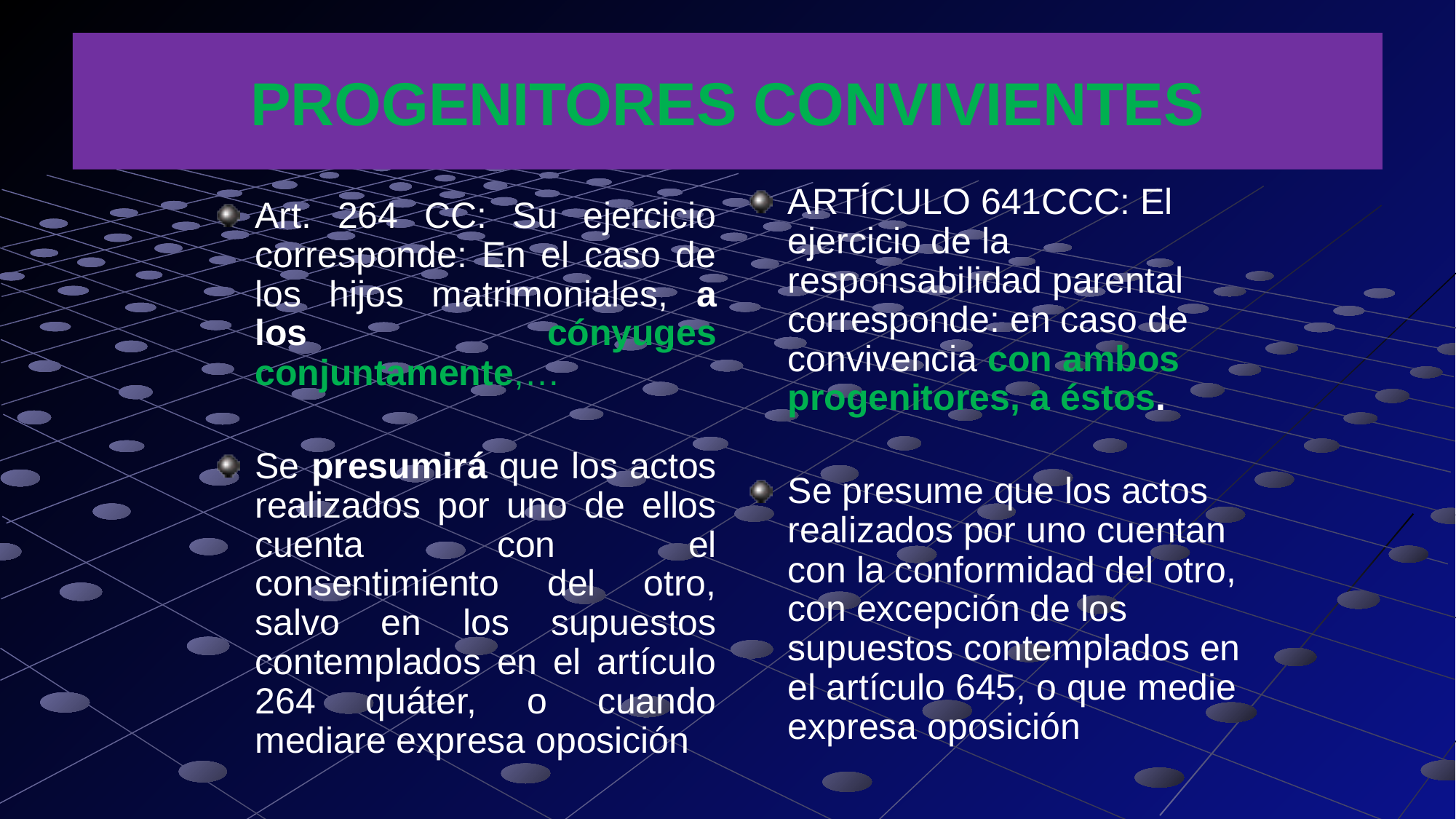

# PROGENITORES CONVIVIENTES
ARTÍCULO 641CCC: El ejercicio de la responsabilidad parental corresponde: en caso de convivencia con ambos progenitores, a éstos.

Se presume que los actos realizados por uno cuentan con la conformidad del otro, con excepción de los supuestos contemplados en el artículo 645, o que medie expresa oposición
Art. 264 CC: Su ejercicio corresponde: En el caso de los hijos matrimoniales, a los cónyuges conjuntamente,…

Se presumirá que los actos realizados por uno de ellos cuenta con el consentimiento del otro, salvo en los supuestos contemplados en el artículo 264 quáter, o cuando mediare expresa oposición